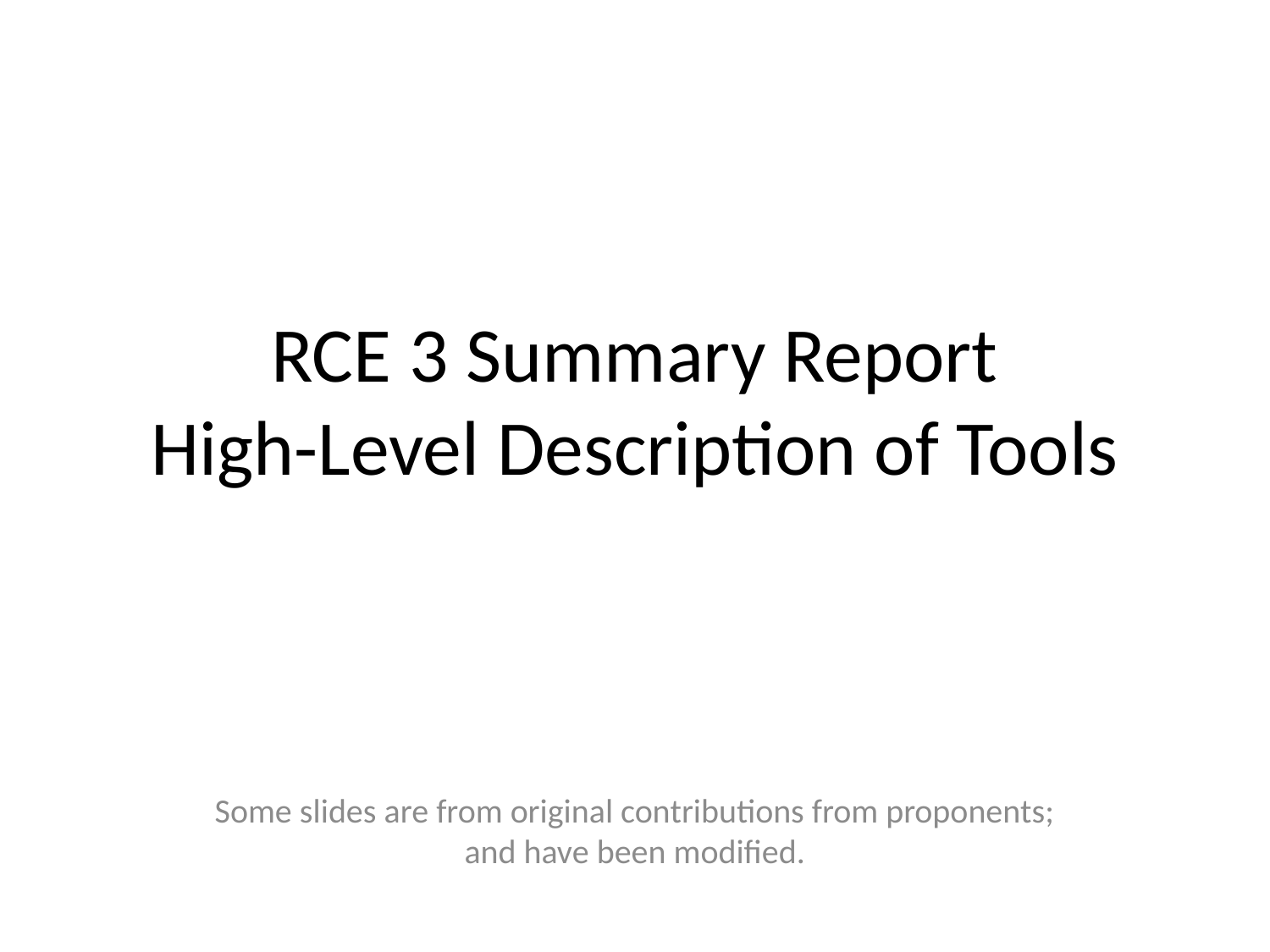

# RCE 3 Summary Report High-Level Description of Tools
Some slides are from original contributions from proponents; and have been modified.